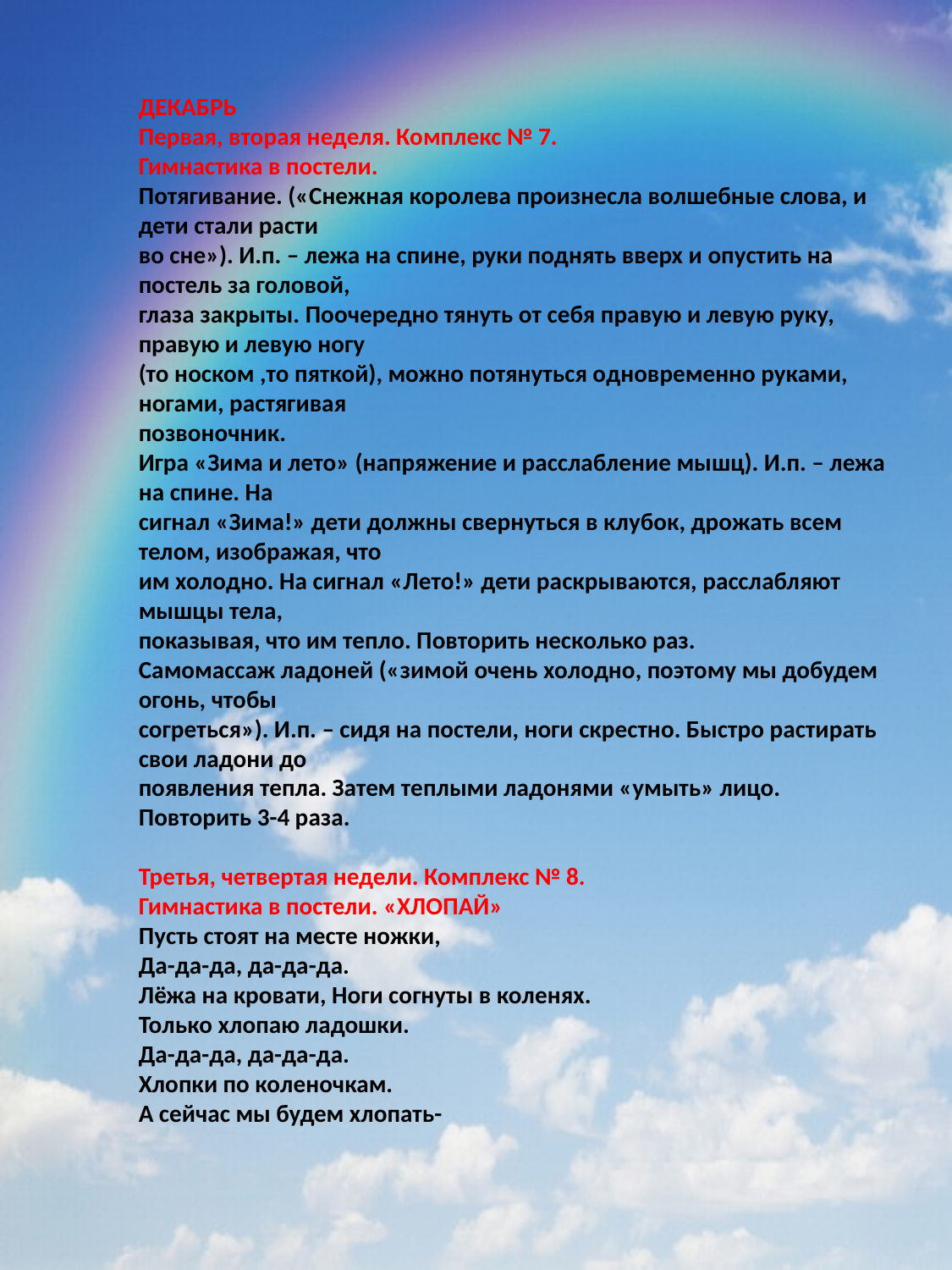

ДЕКАБРЬ
Первая, вторая неделя. Комплекс № 7.
Гимнастика в постели.
Потягивание. («Снежная королева произнесла волшебные слова, и дети стали расти
во сне»). И.п. – лежа на спине, руки поднять вверх и опустить на постель за головой,
глаза закрыты. Поочередно тянуть от себя правую и левую руку, правую и левую ногу
(то носком ,то пяткой), можно потянуться одновременно руками, ногами, растягивая
позвоночник.
Игра «Зима и лето» (напряжение и расслабление мышц). И.п. – лежа на спине. На
сигнал «Зима!» дети должны свернуться в клубок, дрожать всем телом, изображая, что
им холодно. На сигнал «Лето!» дети раскрываются, расслабляют мышцы тела,
показывая, что им тепло. Повторить несколько раз.
Самомассаж ладоней («зимой очень холодно, поэтому мы добудем огонь, чтобы
согреться»). И.п. – сидя на постели, ноги скрестно. Быстро растирать свои ладони до
появления тепла. Затем теплыми ладонями «умыть» лицо. Повторить 3-4 раза.

Третья, четвертая недели. Комплекс № 8.
Гимнастика в постели. «ХЛОПАЙ»
Пусть стоят на месте ножки,
Да-да-да, да-да-да.
Лёжа на кровати, Ноги согнуты в коленях.
Только хлопаю ладошки.
Да-да-да, да-да-да.
Хлопки по коленочкам.
А сейчас мы будем хлопать-